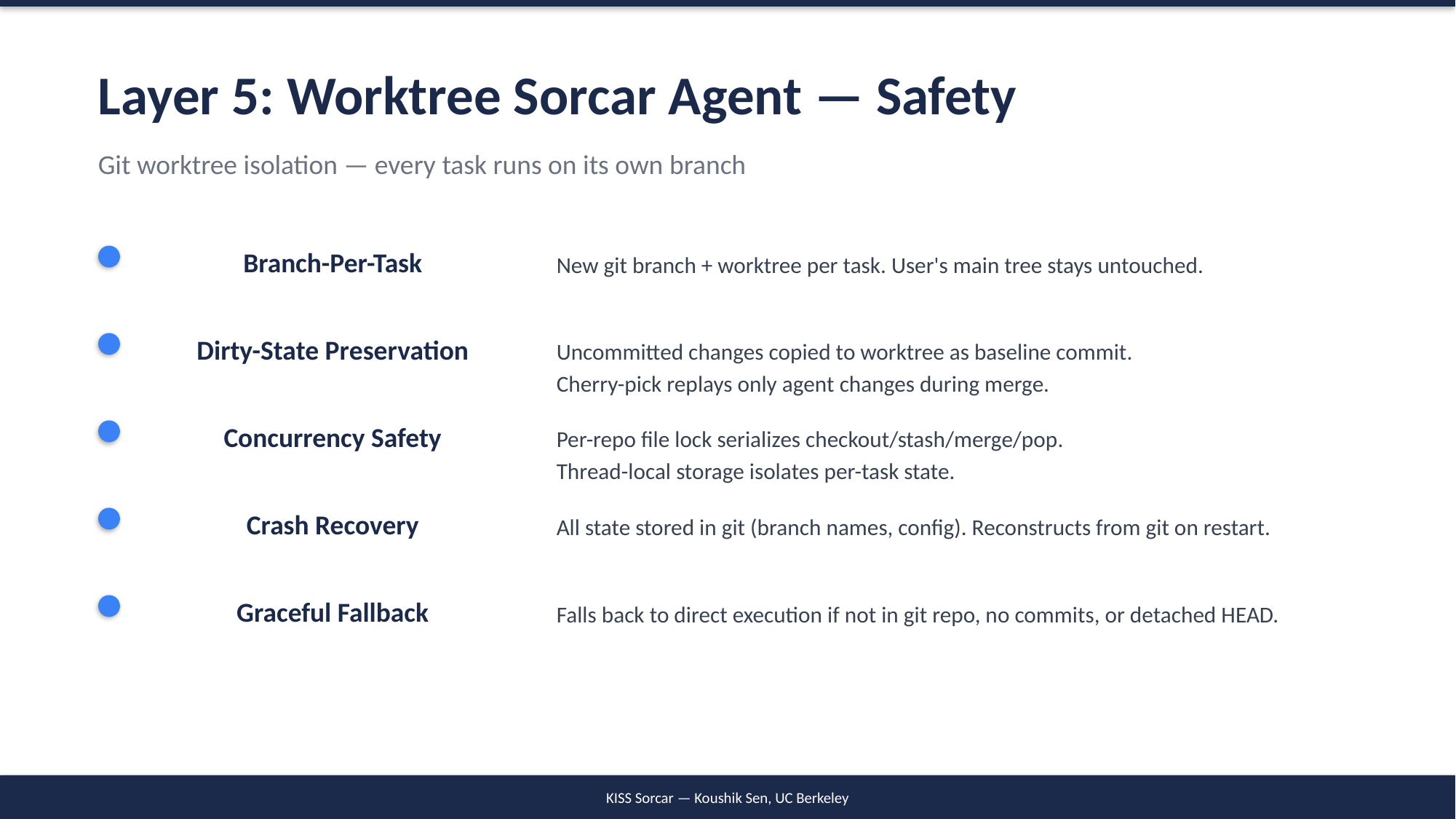

Layer 5: Worktree Sorcar Agent — Safety
Git worktree isolation — every task runs on its own branch
Branch-Per-Task
New git branch + worktree per task. User's main tree stays untouched.

Dirty-State Preservation
Uncommitted changes copied to worktree as baseline commit.
Cherry-pick replays only agent changes during merge.

Concurrency Safety
Per-repo file lock serializes checkout/stash/merge/pop.
Thread-local storage isolates per-task state.

Crash Recovery
All state stored in git (branch names, config). Reconstructs from git on restart.

Graceful Fallback
Falls back to direct execution if not in git repo, no commits, or detached HEAD.

KISS Sorcar — Koushik Sen, UC Berkeley